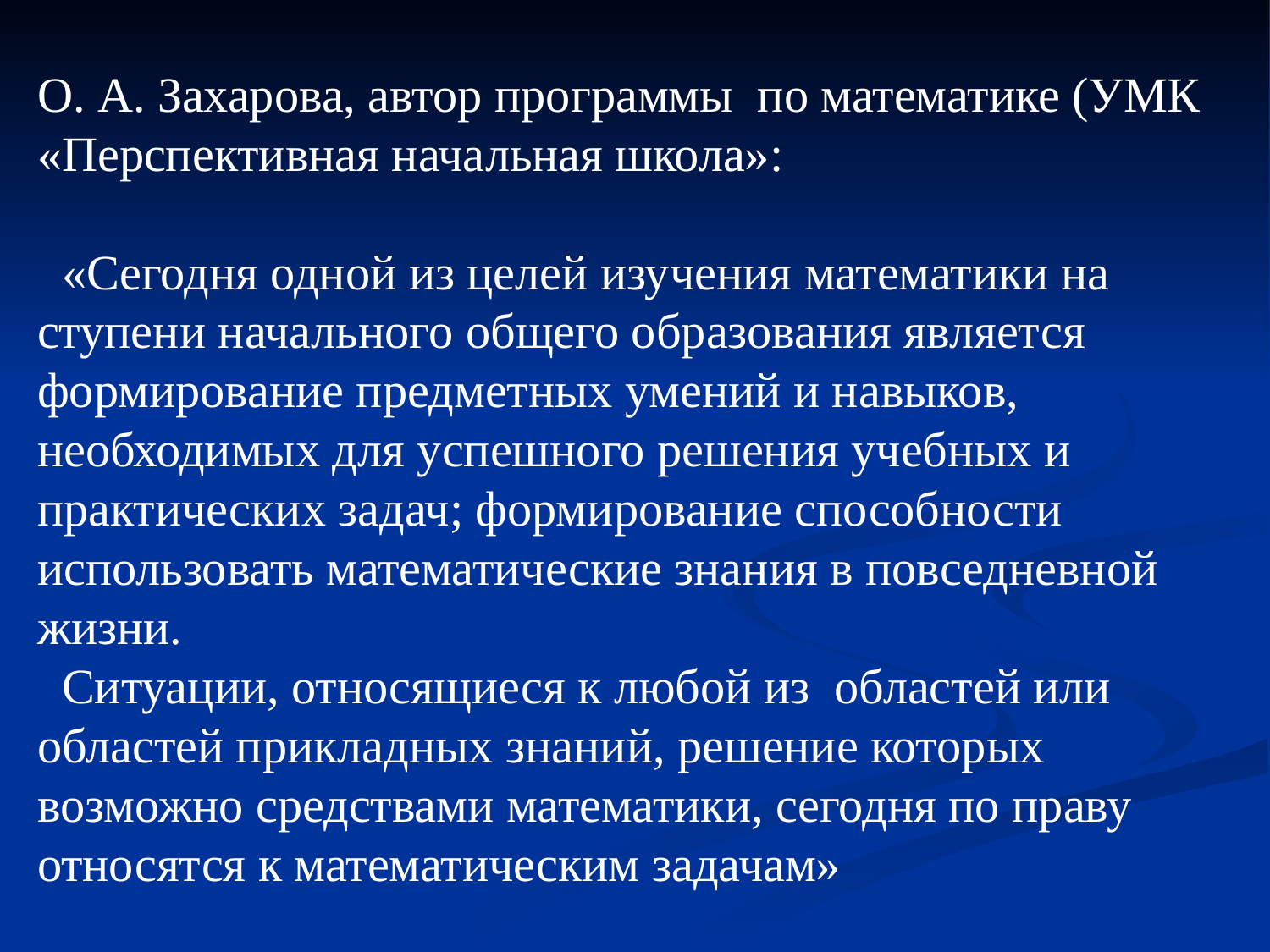

О. А. Захарова, автор программы  по математике (УМК «Перспективная начальная школа»:

  «Сегодня одной из целей изучения математики на ступени начального общего образования является формирование предметных умений и навыков, необходимых для успешного решения учебных и практических задач; формирование способности использовать математические знания в повседневной жизни.
  Ситуации, относящиеся к любой из  областей или областей прикладных знаний, решение которых возможно средствами математики, сегодня по праву относятся к математическим задачам»